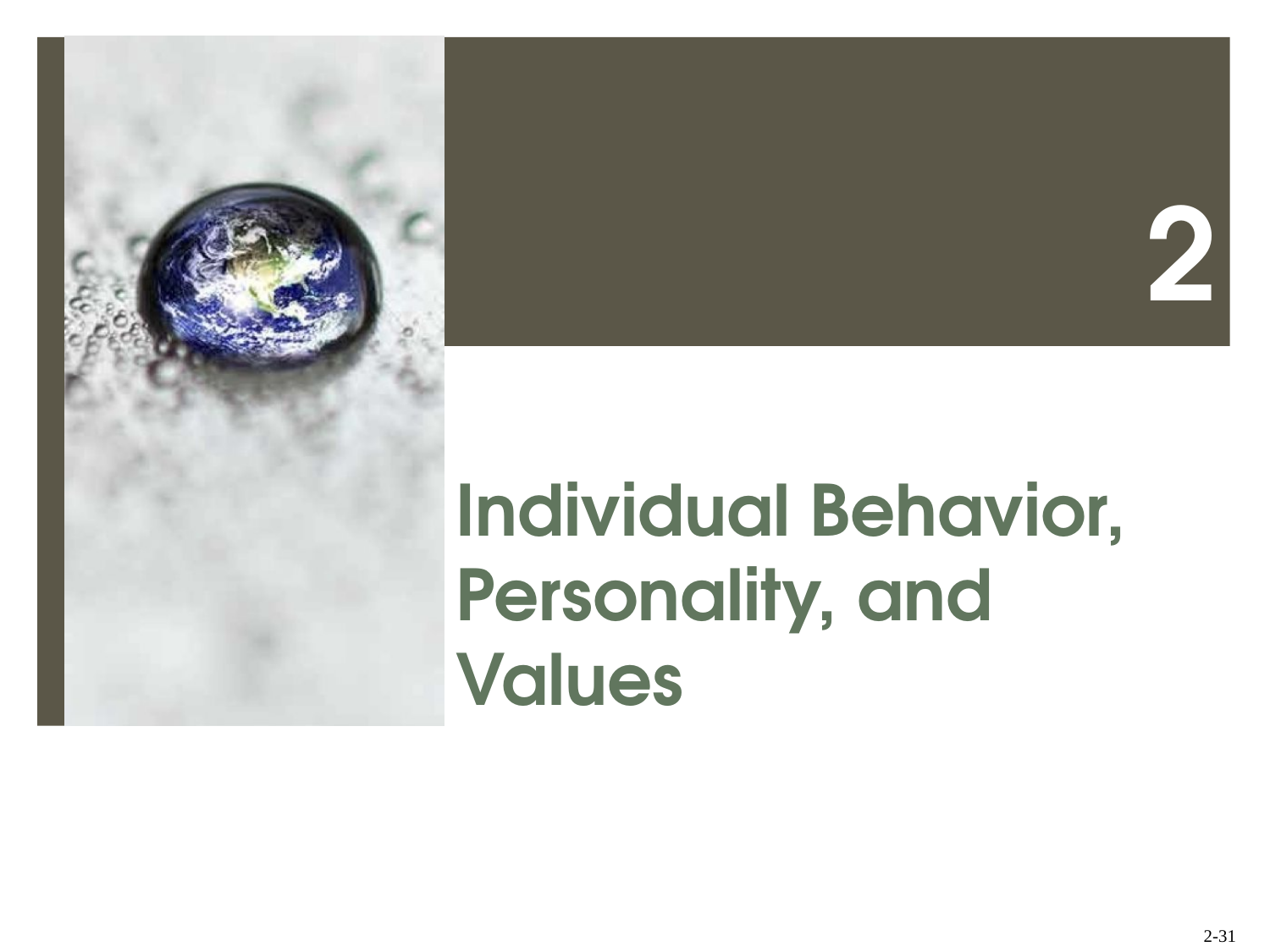

# Individual Behavior, Personality, and Values
2-31